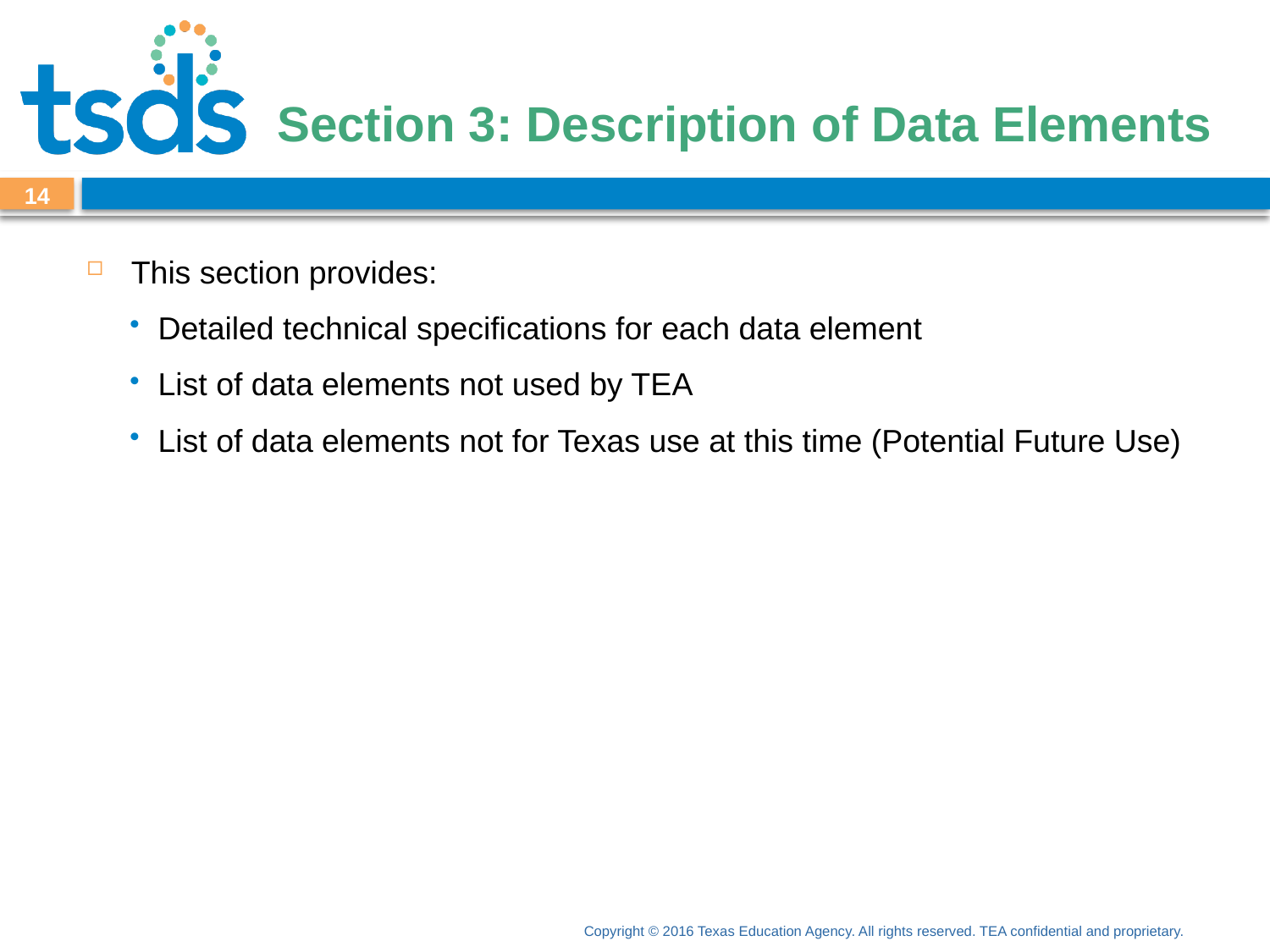

# Section 3: Description of Data Elements
14
This section provides:
Detailed technical specifications for each data element
List of data elements not used by TEA
List of data elements not for Texas use at this time (Potential Future Use)